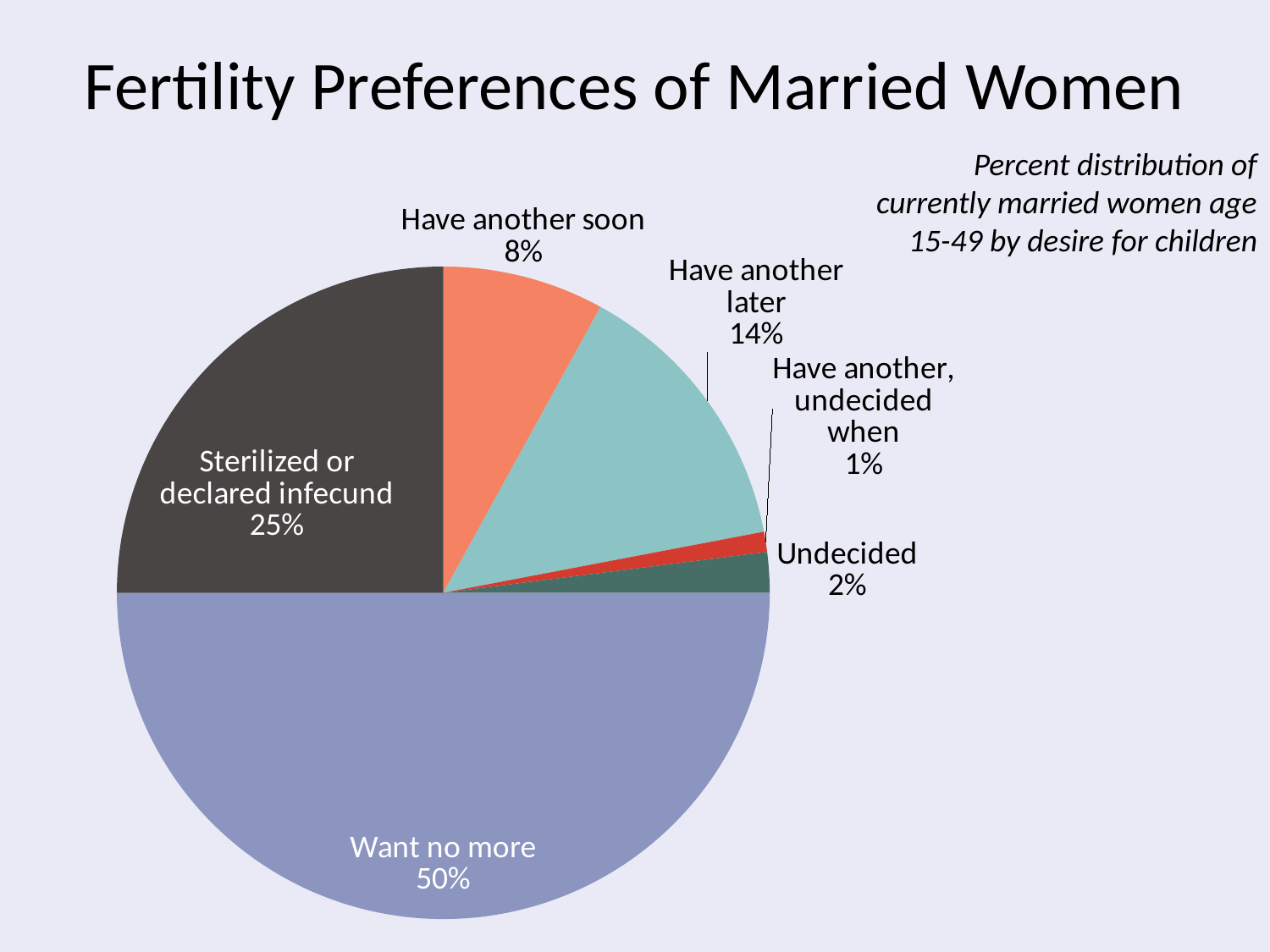

# Fertility Preferences of Married Women

### Chart

| Category | Sales |
|---|---|
| Have another soon | 8.0 |
| Have another later | 14.0 |
| Have another, undecided when | 1.0 |
| Undecided | 2.0 |
| Want no more | 50.0 |
| Sterilized or declared infecund | 25.0 |
Percent distribution of currently married women age 15-49 by desire for children